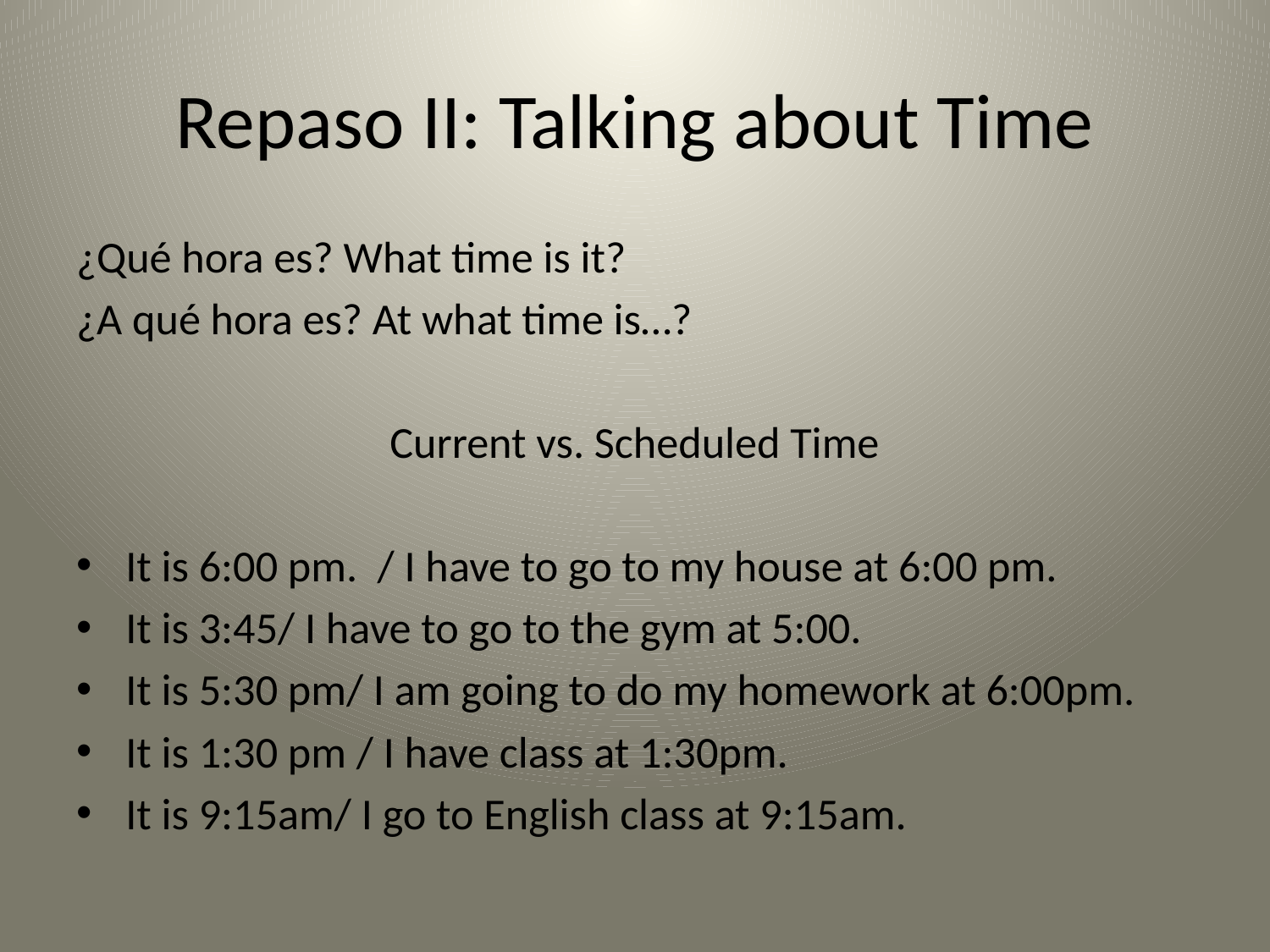

# Repaso II: Talking about Time
¿Qué hora es? What time is it?
¿A qué hora es? At what time is…?

Current vs. Scheduled Time

It is 6:00 pm.  / I have to go to my house at 6:00 pm.
It is 3:45/ I have to go to the gym at 5:00.
It is 5:30 pm/ I am going to do my homework at 6:00pm.
It is 1:30 pm / I have class at 1:30pm.
It is 9:15am/ I go to English class at 9:15am.